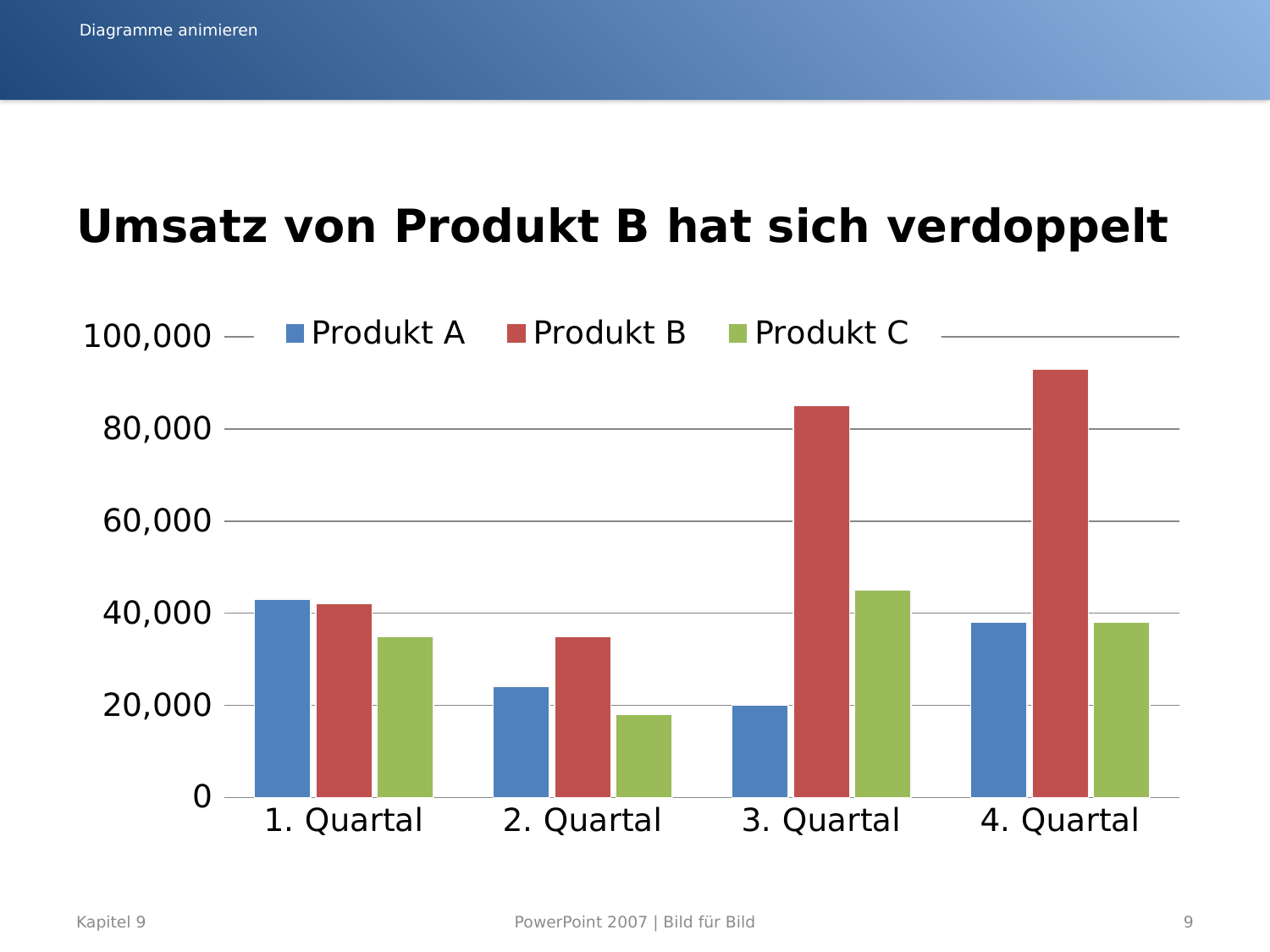

Diagramme animieren
# Umsatz von Produkt B hat sich verdoppelt

### Chart

| Category | Produkt A | Produkt B | Produkt C |
|---|---|---|---|
| 1. Quartal | 43000.0 | 42000.0 | 35000.0 |
| 2. Quartal | 24000.0 | 35000.0 | 18000.0 |
| 3. Quartal | 20000.0 | 85000.0 | 45000.0 |
| 4. Quartal | 38000.0 | 93000.0 | 38000.0 |
PowerPoint 2007 | Bild für Bild
Kapitel 9
9